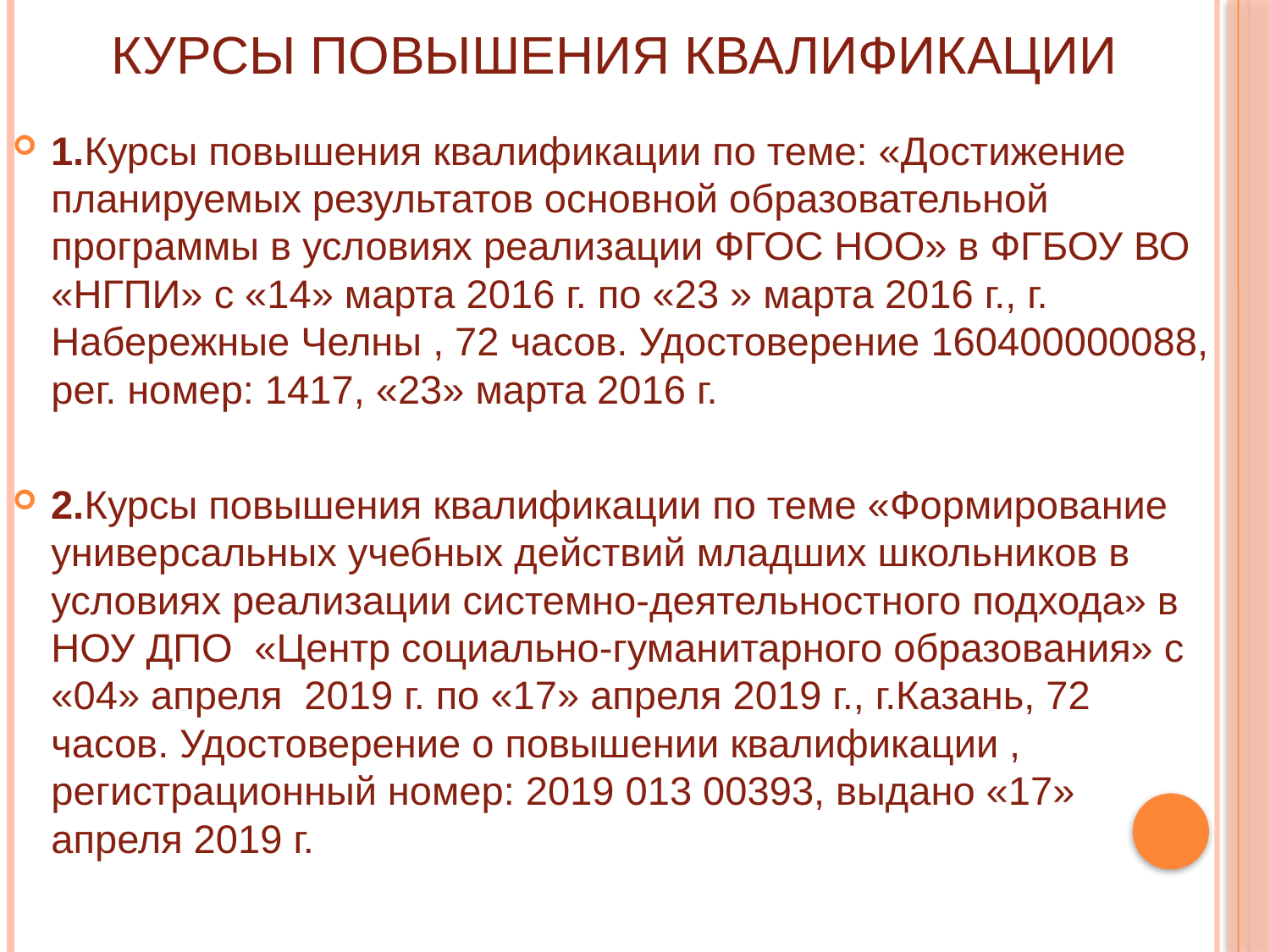

# Курсы повышения квалификации
1.Курсы повышения квалификации по теме: «Достижение планируемых результатов основной образовательной программы в условиях реализации ФГОС НОО» в ФГБОУ ВО «НГПИ» с «14» марта 2016 г. по «23 » марта 2016 г., г. Набережные Челны , 72 часов. Удостоверение 160400000088, рег. номер: 1417, «23» марта 2016 г.

2.Курсы повышения квалификации по теме «Формирование универсальных учебных действий младших школьников в условиях реализации системно-деятельностного подхода» в НОУ ДПО  «Центр социально-гуманитарного образования» с «04» апреля  2019 г. по «17» апреля 2019 г., г.Казань, 72 часов. Удостоверение о повышении квалификации , регистрационный номер: 2019 013 00393, выдано «17» апреля 2019 г.